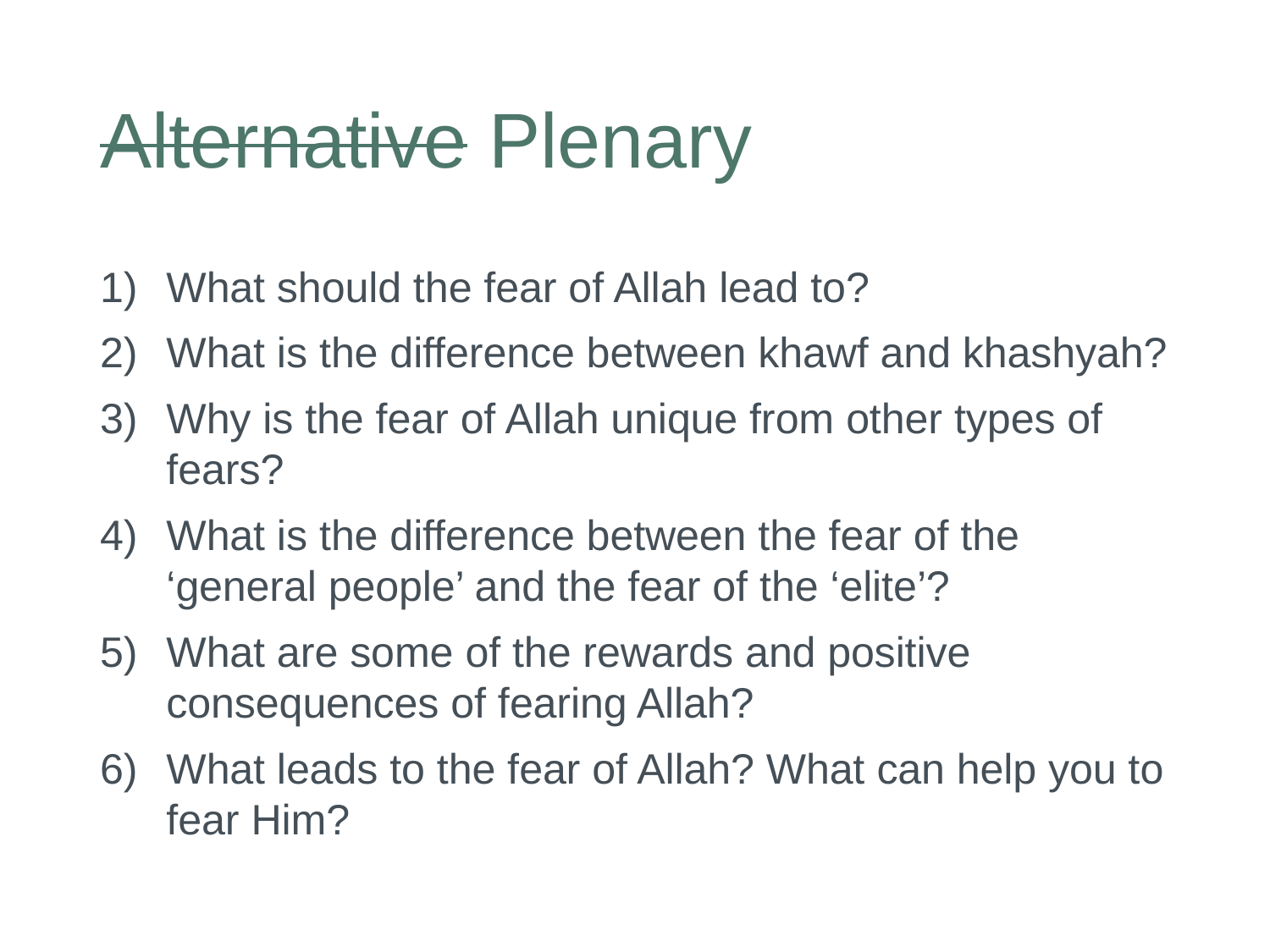

# Alternative Plenary
What should the fear of Allah lead to?
What is the difference between khawf and khashyah?
Why is the fear of Allah unique from other types of fears?
What is the difference between the fear of the ‘general people’ and the fear of the ‘elite’?
What are some of the rewards and positive consequences of fearing Allah?
What leads to the fear of Allah? What can help you to fear Him?